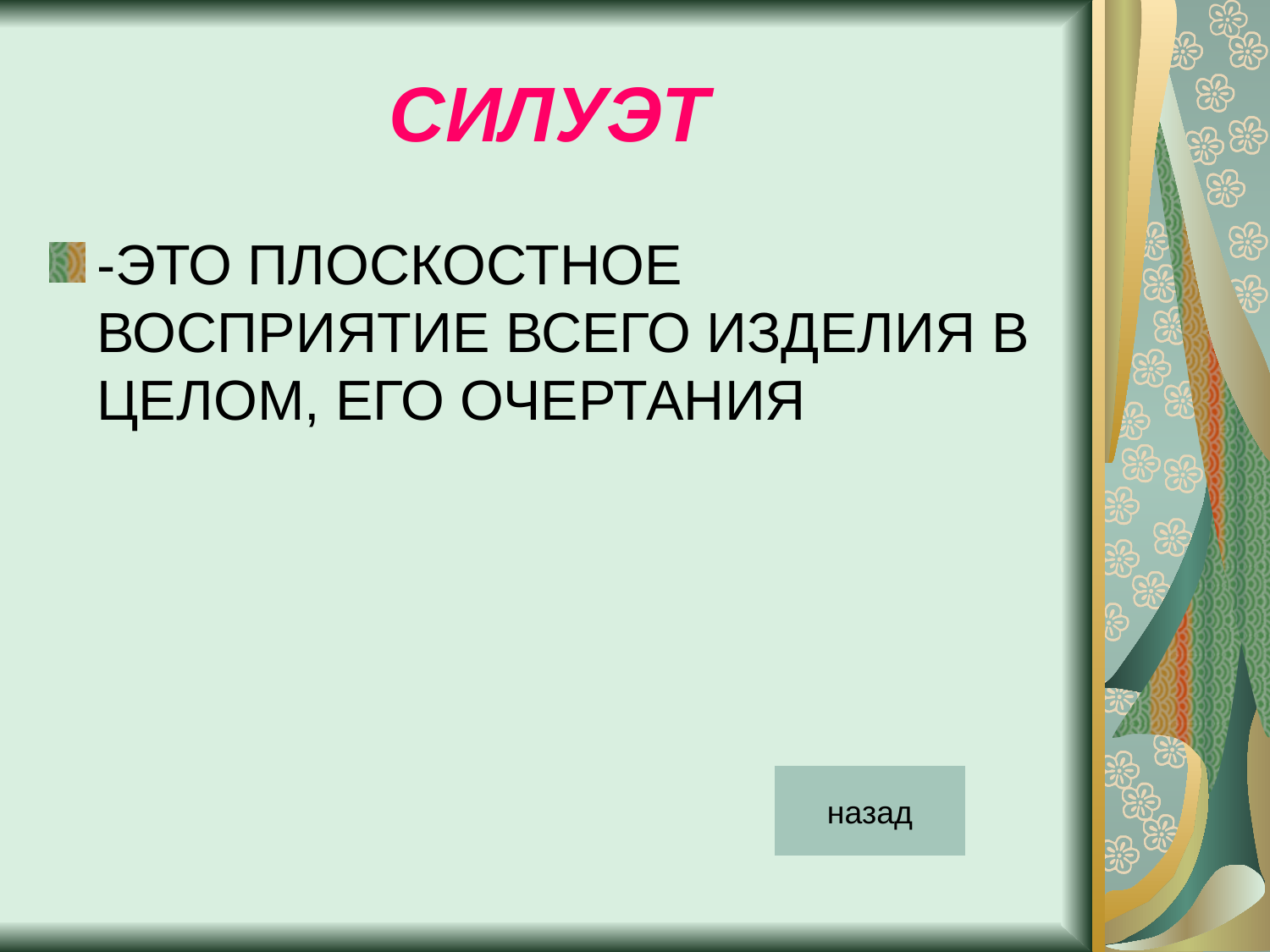

# СИЛУЭТ
-ЭТО ПЛОСКОСТНОЕ ВОСПРИЯТИЕ ВСЕГО ИЗДЕЛИЯ В ЦЕЛОМ, ЕГО ОЧЕРТАНИЯ
назад